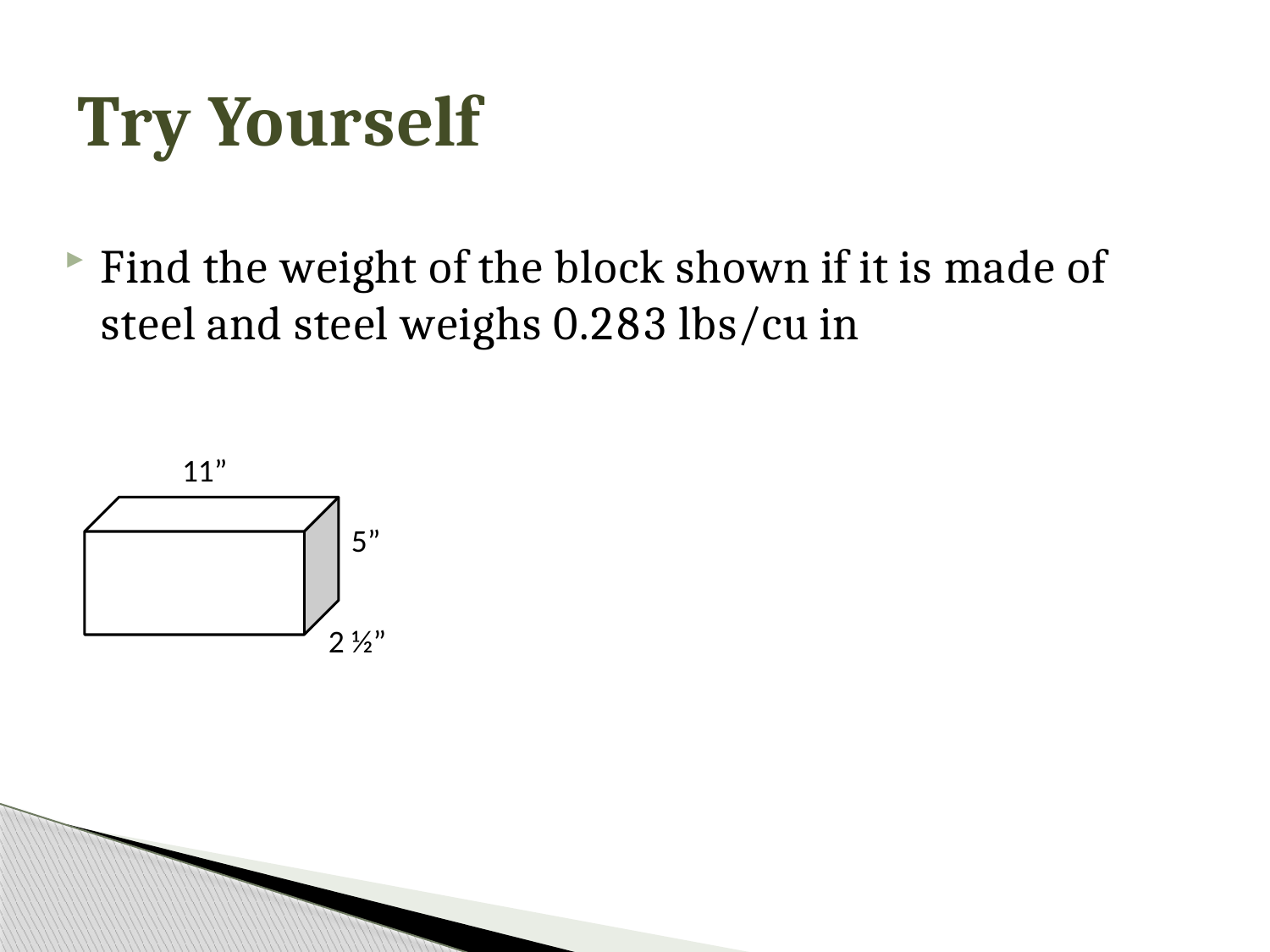

# Try Yourself
Find the weight of the block shown if it is made of steel and steel weighs 0.283 lbs/cu in
11”

5”
2 ½”